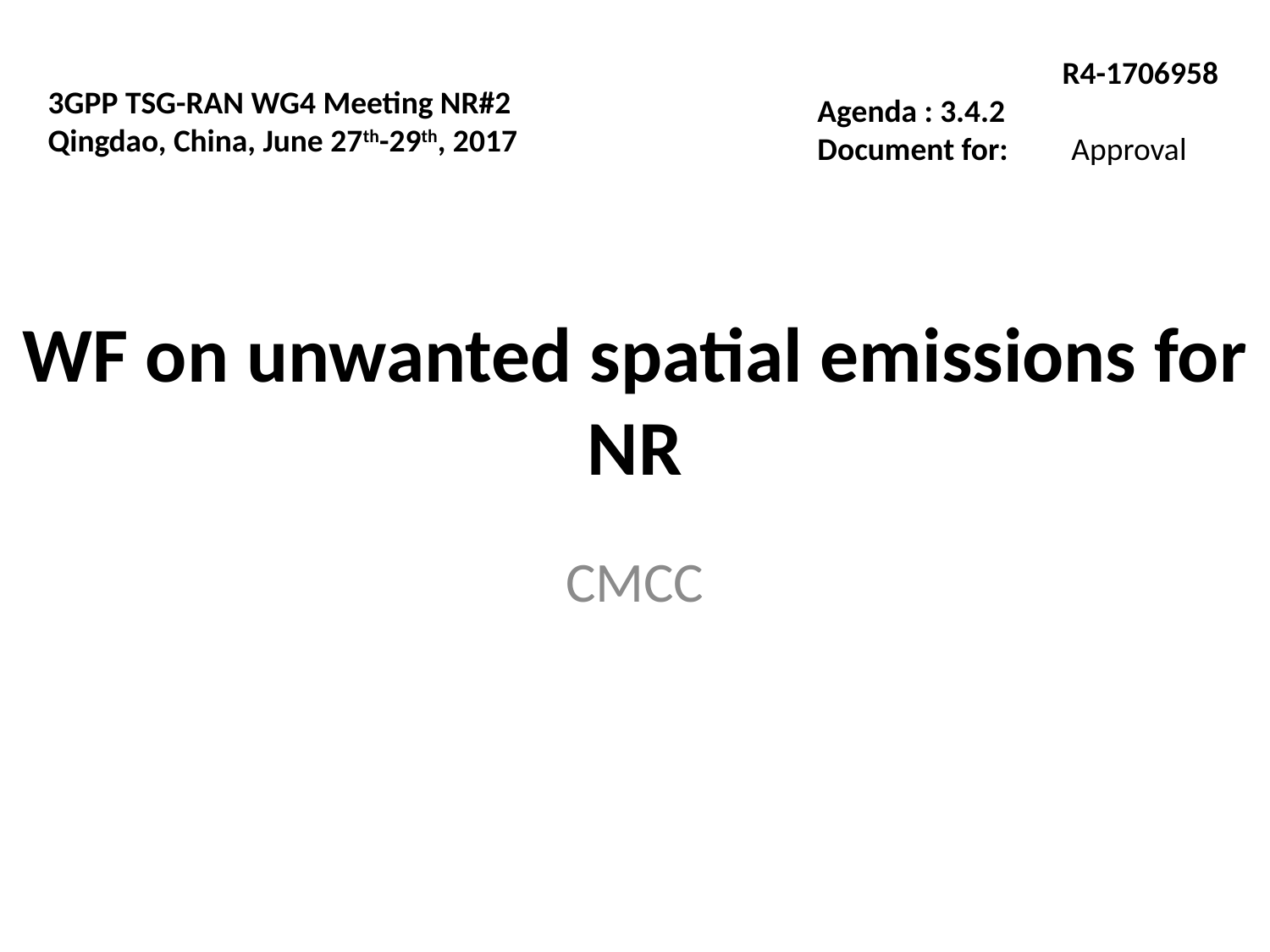

R4-1706958
Agenda : 3.4.2
Document for:	Approval
3GPP TSG-RAN WG4 Meeting NR#2
Qingdao, China, June 27th-29th, 2017
# WF on unwanted spatial emissions for NR
CMCC